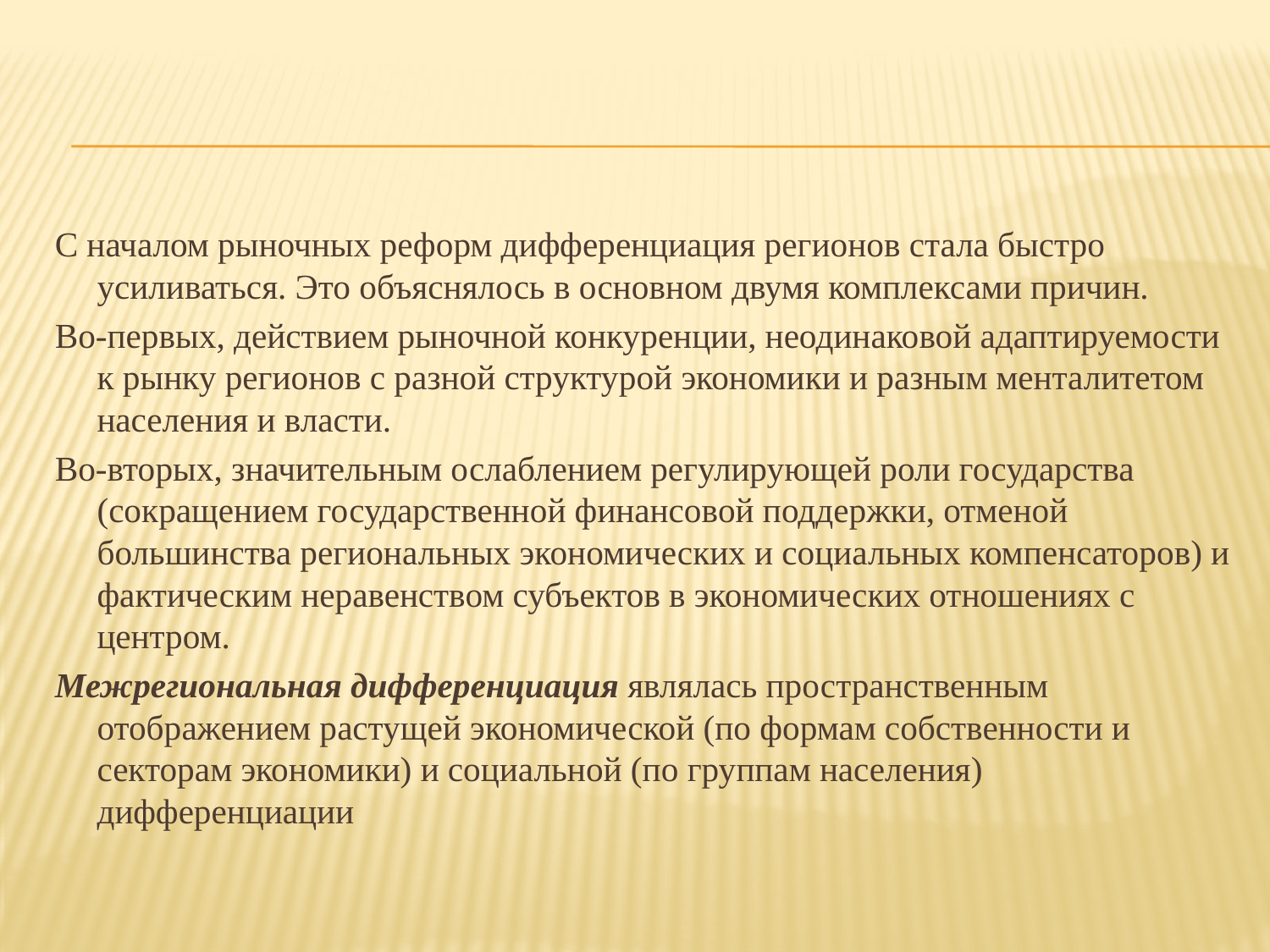

С началом рыночных реформ дифференциация регионов стала быстро усиливаться. Это объяснялось в основном двумя комплексами причин.
Во-первых, действием рыночной конкуренции, неодинаковой адаптируемости к рынку регионов с разной структурой экономики и разным менталитетом населения и власти.
Во-вторых, значительным ослаблением регулирующей роли государства (сокращением государственной финансовой поддержки, отменой большинства региональных экономических и социальных компенсаторов) и фактическим неравенством субъектов в экономических отношениях с центром.
Межрегиональная дифференциация являлась пространственным отображением растущей экономической (по формам собственности и секторам экономики) и социальной (по группам населения) дифференциации